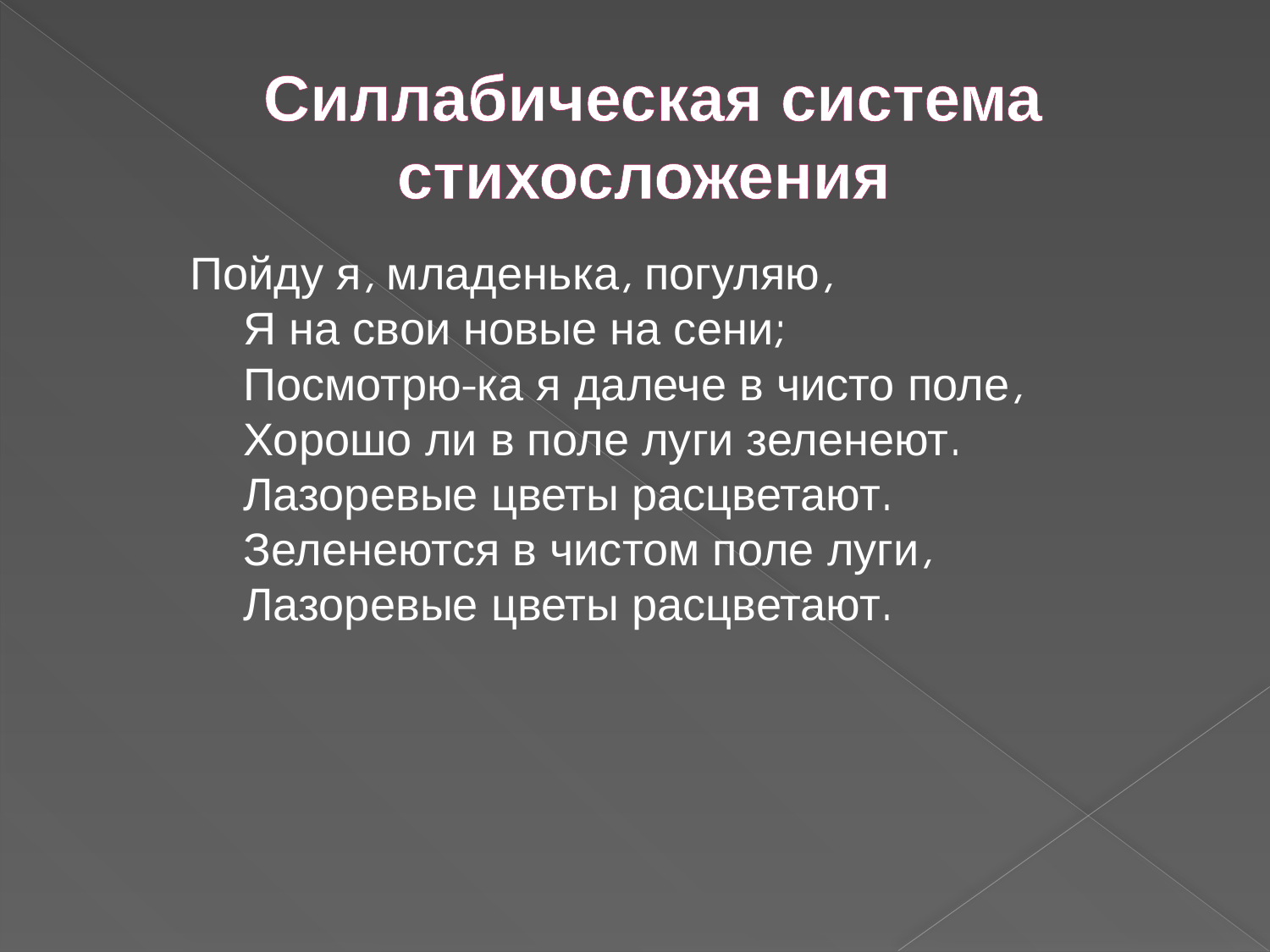

Силлабическая система стихосложения
Пойду я, младенька, погуляю,
Я на свои новые на сени;
Посмотрю-ка я далече в чисто поле,
Хорошо ли в поле луги зеленеют.
Лазоревые цветы расцветают.
Зеленеются в чистом поле луги,
Лазоревые цветы расцветают.